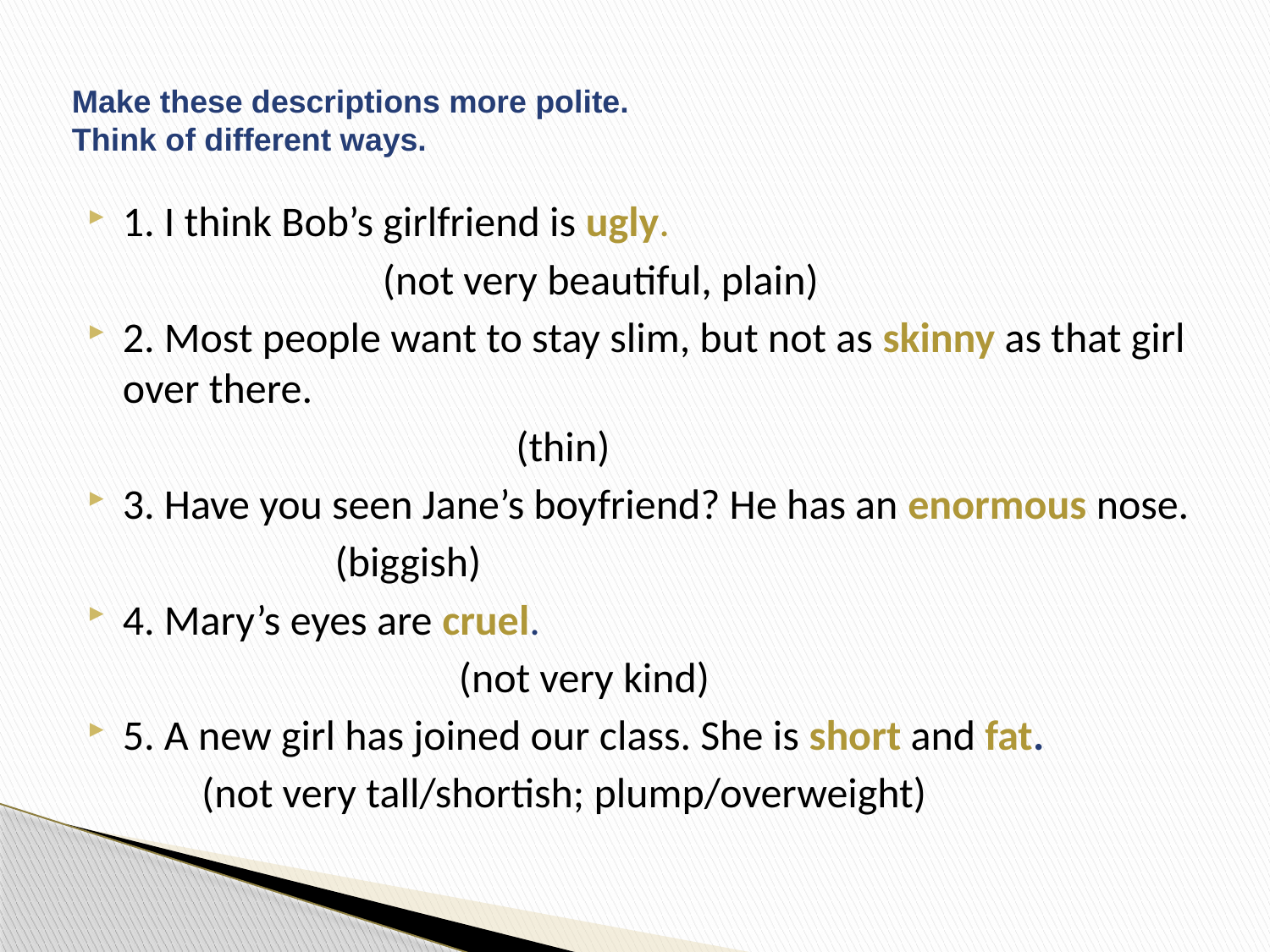

# Make these descriptions more polite. Think of different ways.
1. I think Bob’s girlfriend is ugly.
                               (not very beautiful, plain)
2. Most people want to stay slim, but not as skinny as that girl over there.
                                             (thin)
3. Have you seen Jane’s boyfriend? He has an enormous nose.
                          (biggish)
4. Mary’s eyes are cruel.
                                       (not very kind)
5. A new girl has joined our class. She is short and fat.
            (not very tall/shortish; plump/overweight)